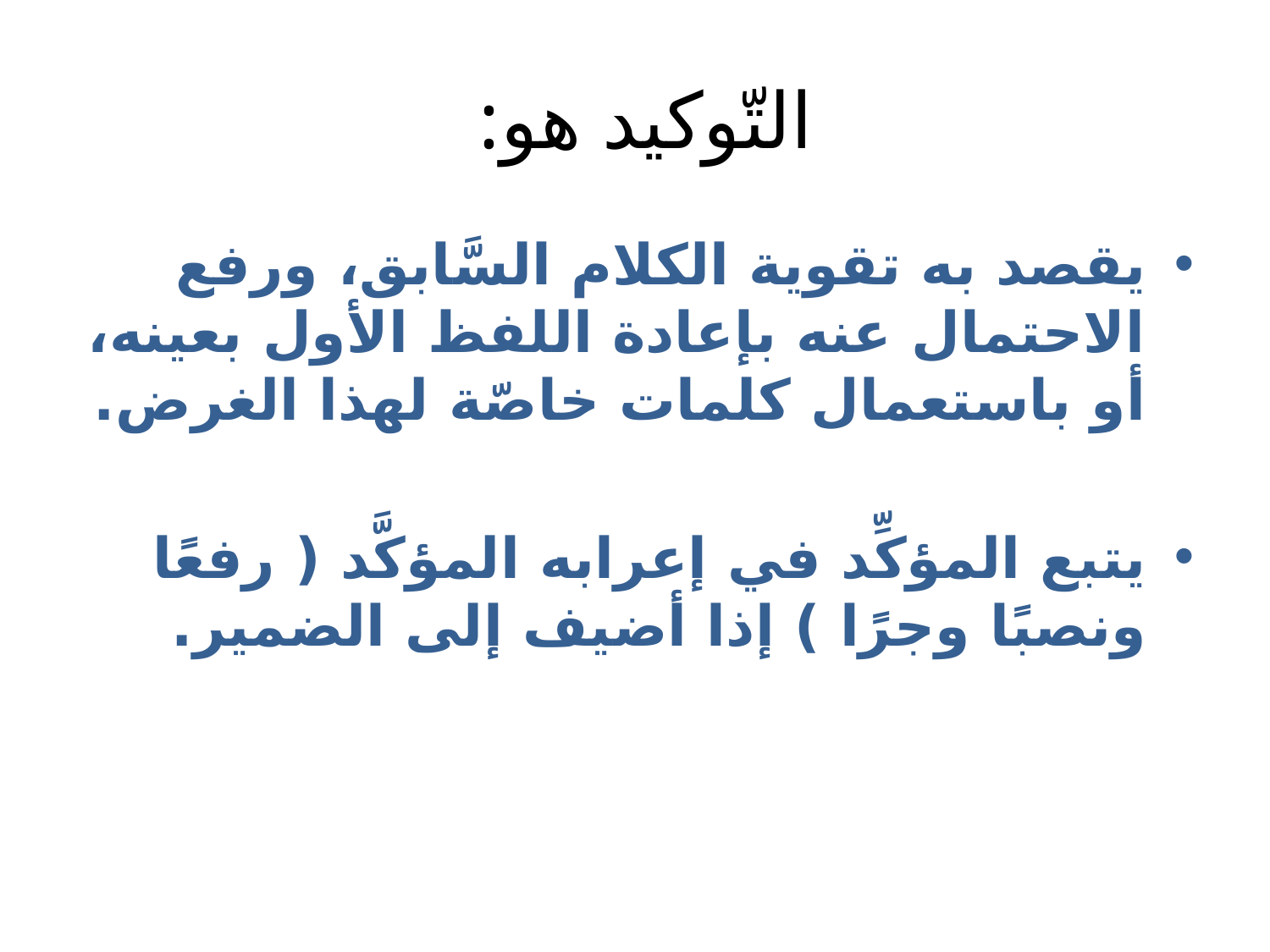

# التّوكيد هو:
يقصد به تقوية الكلام السَّابق، ورفع الاحتمال عنه بإعادة اللفظ الأول بعينه، أو باستعمال كلمات خاصّة لهذا الغرض.

يتبع المؤكِّد في إعرابه المؤكَّد ( رفعًا ونصبًا وجرًا ) إذا أضيف إلى الضمير.